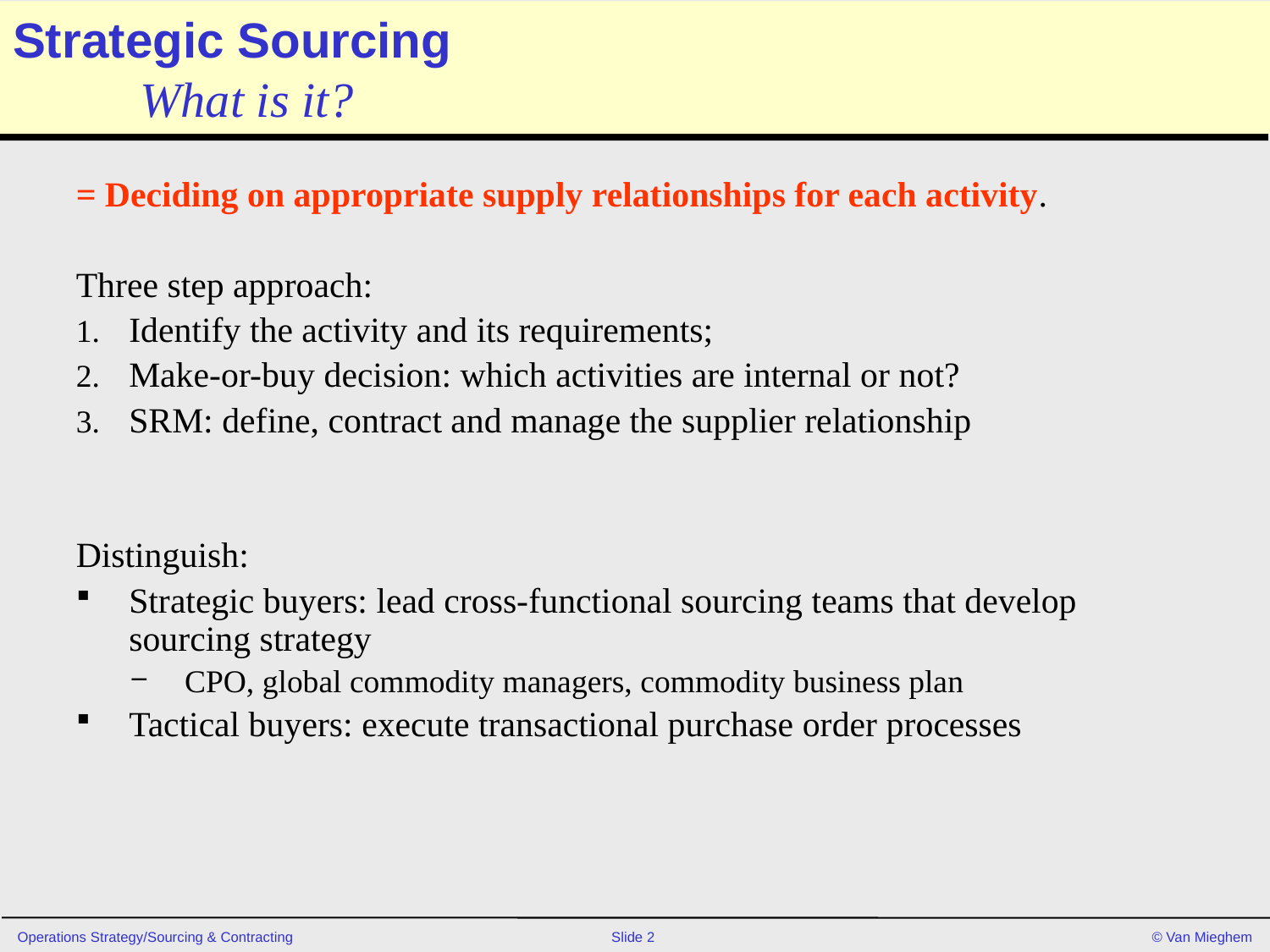

# Strategic Sourcing What is it?
= Deciding on appropriate supply relationships for each activity.

Three step approach:
Identify the activity and its requirements;
Make-or-buy decision: which activities are internal or not?
SRM: define, contract and manage the supplier relationship

Distinguish:
Strategic buyers: lead cross-functional sourcing teams that develop sourcing strategy
CPO, global commodity managers, commodity business plan
Tactical buyers: execute transactional purchase order processes